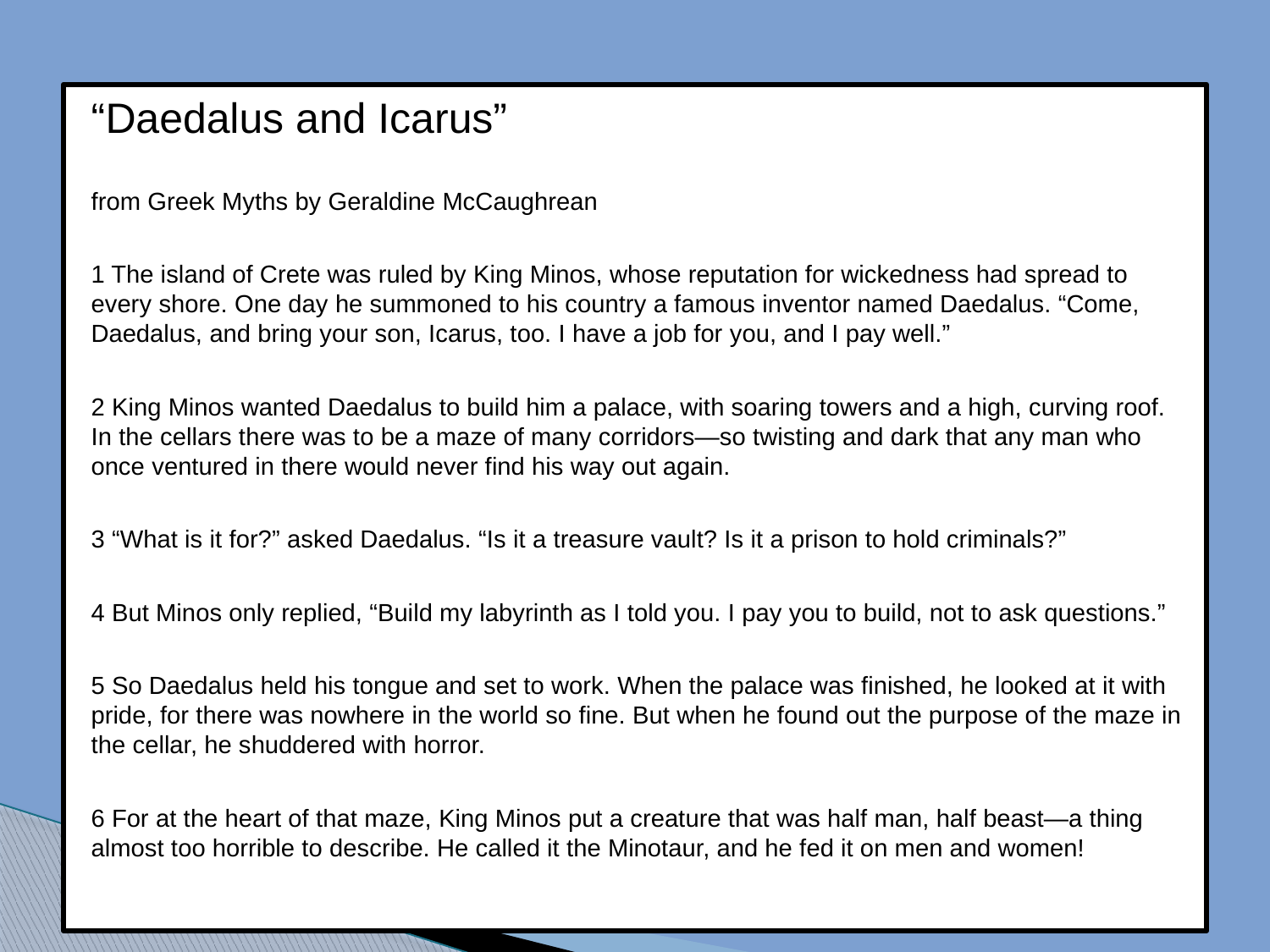

“Daedalus and Icarus”

from Greek Myths by Geraldine McCaughrean

1 The island of Crete was ruled by King Minos, whose reputation for wickedness had spread to every shore. One day he summoned to his country a famous inventor named Daedalus. “Come, Daedalus, and bring your son, Icarus, too. I have a job for you, and I pay well.”

2 King Minos wanted Daedalus to build him a palace, with soaring towers and a high, curving roof. In the cellars there was to be a maze of many corridors—so twisting and dark that any man who once ventured in there would never find his way out again.

3 “What is it for?” asked Daedalus. “Is it a treasure vault? Is it a prison to hold criminals?”

4 But Minos only replied, “Build my labyrinth as I told you. I pay you to build, not to ask questions.”

5 So Daedalus held his tongue and set to work. When the palace was finished, he looked at it with pride, for there was nowhere in the world so fine. But when he found out the purpose of the maze in the cellar, he shuddered with horror.

6 For at the heart of that maze, King Minos put a creature that was half man, half beast—a thing almost too horrible to describe. He called it the Minotaur, and he fed it on men and women!